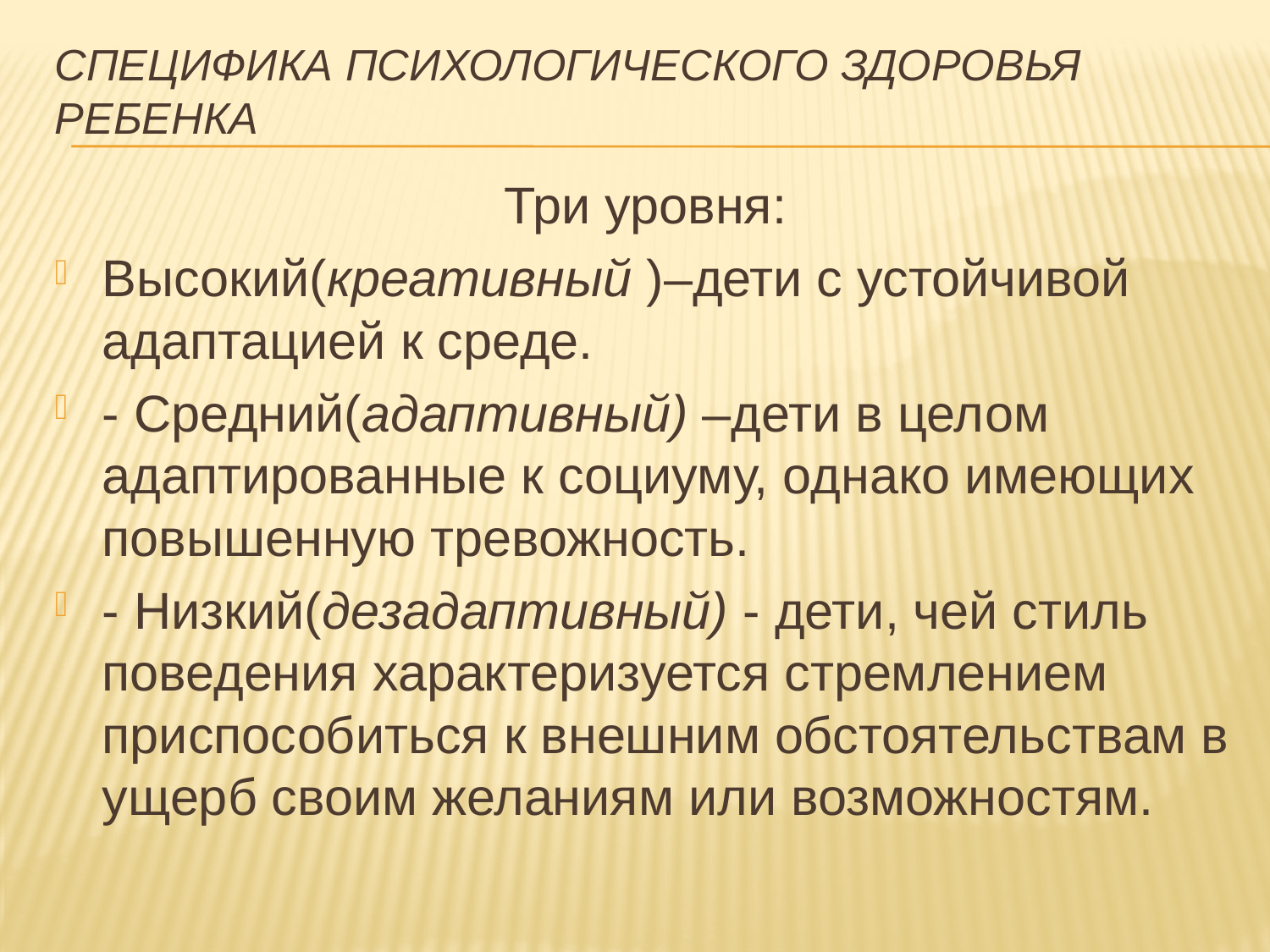

# Специфика психологического здоровья ребенка
Три уровня:
Высокий(креативный )–дети с устойчивой адаптацией к среде.
- Средний(адаптивный) –дети в целом адаптированные к социуму, однако имеющих повышенную тревожность.
- Низкий(дезадаптивный) - дети, чей стиль поведения характеризуется стремлением приспособиться к внешним обстоятельствам в ущерб своим желаниям или возможностям.